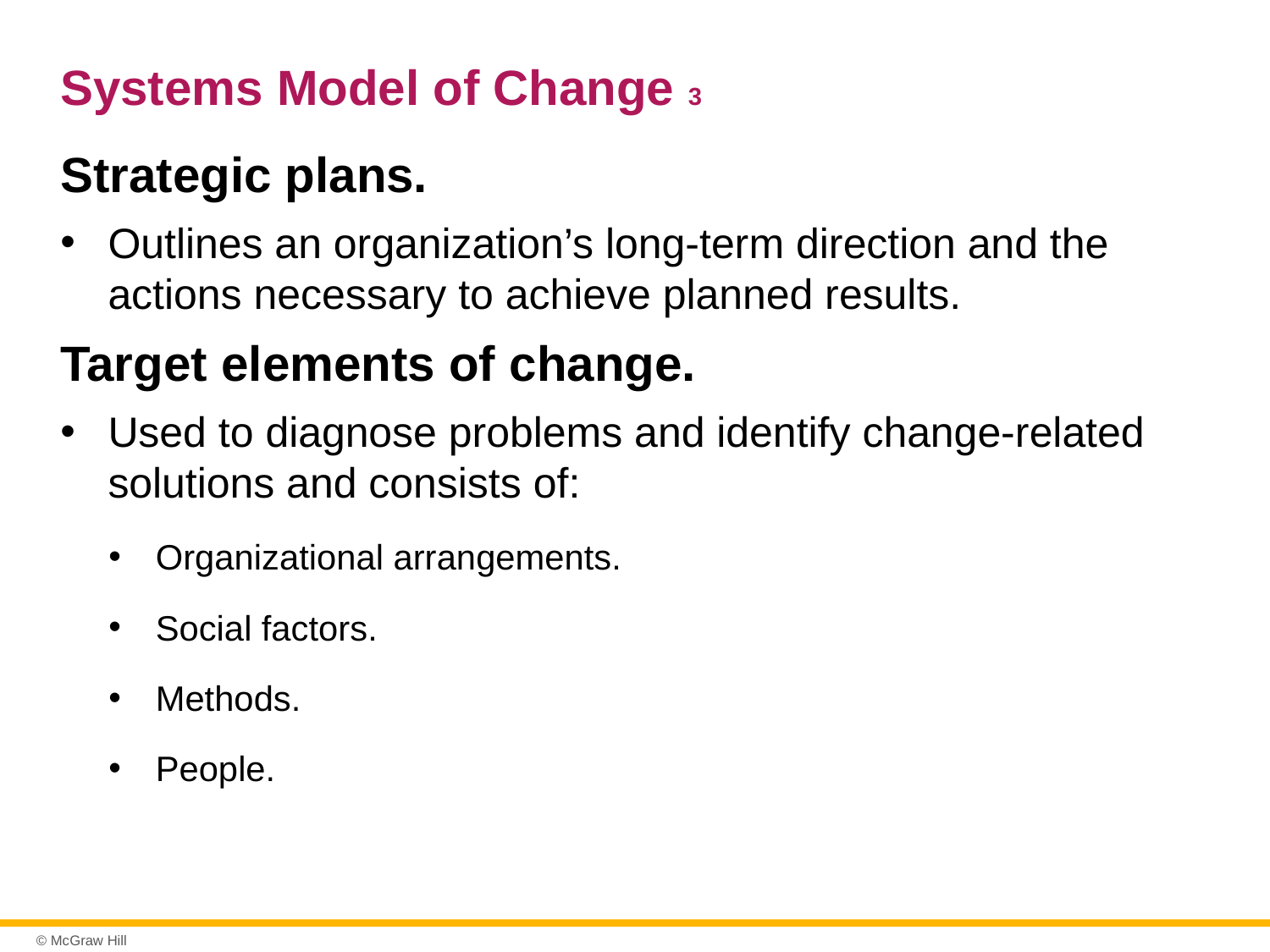

# Systems Model of Change 3
Strategic plans.
Outlines an organization’s long-term direction and the actions necessary to achieve planned results.
Target elements of change.
Used to diagnose problems and identify change-related solutions and consists of:
Organizational arrangements.
Social factors.
Methods.
People.